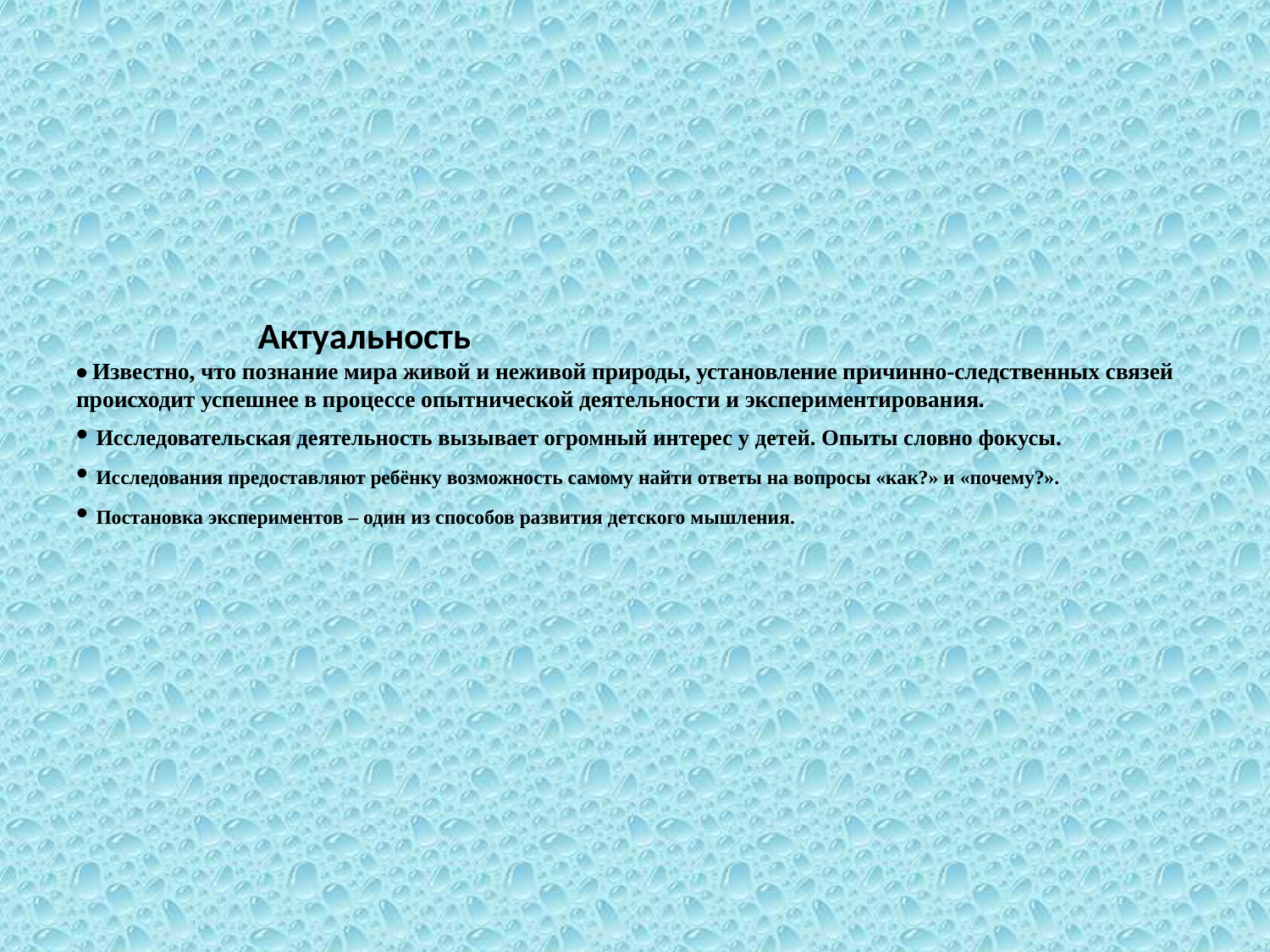

# Актуальность • Известно, что познание мира живой и неживой природы, установление причинно-следственных связей происходит успешнее в процессе опытнической деятельности и экспериментирования. • Исследовательская деятельность вызывает огромный интерес у детей. Опыты словно фокусы. • Исследования предоставляют ребёнку возможность самому найти ответы на вопросы «как?» и «почему?». • Постановка экспериментов – один из способов развития детского мышления.